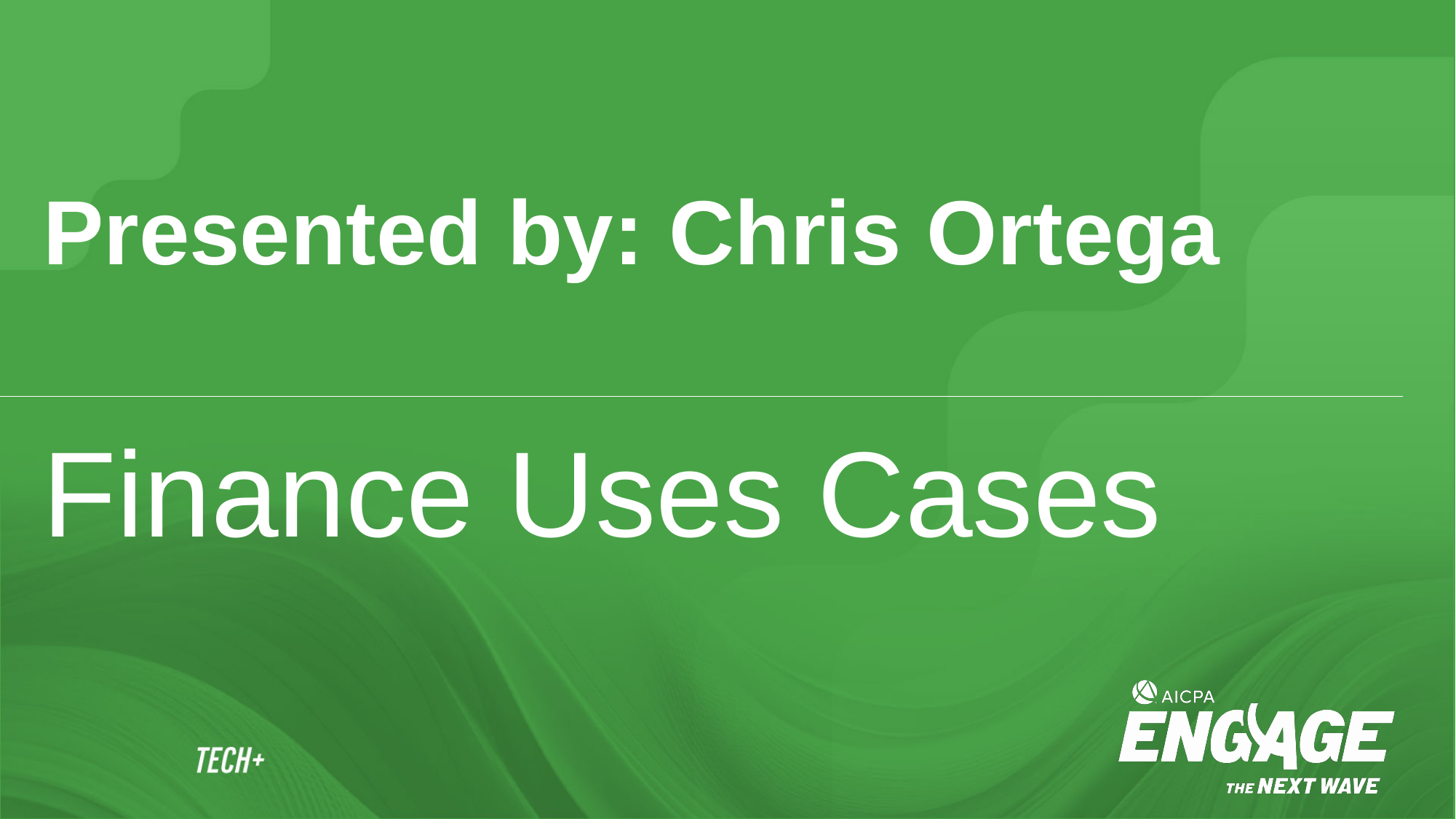

Presented by: Chris Ortega
Finance Uses Cases